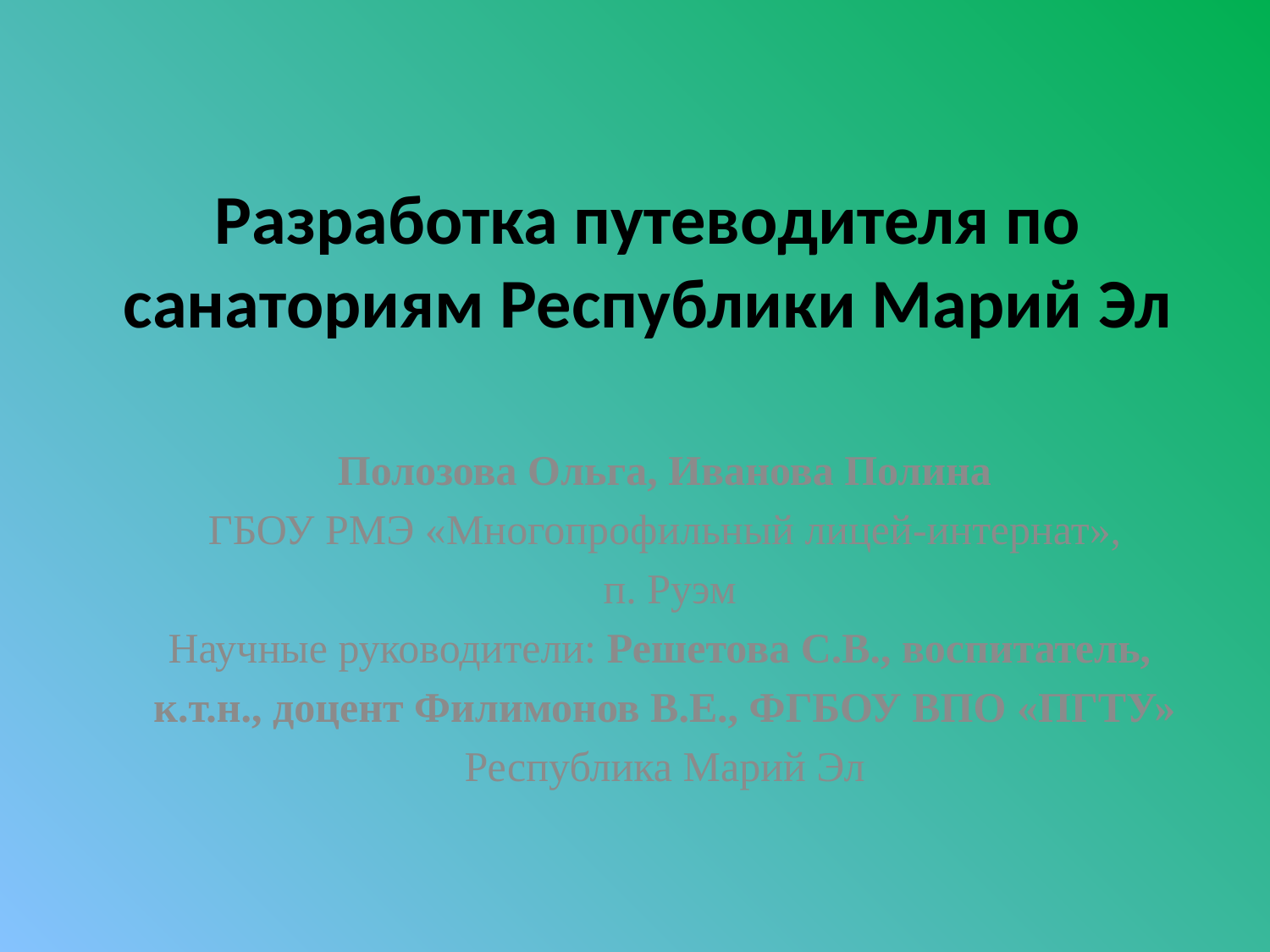

# Разработка путеводителя по санаториям Республики Марий Эл
Полозова Ольга, Иванова Полина
ГБОУ РМЭ «Многопрофильный лицей-интернат»,
 п. Руэм
Научные руководители: Решетова С.В., воспитатель,
к.т.н., доцент Филимонов В.Е., ФГБОУ ВПО «ПГТУ»
Республика Марий Эл